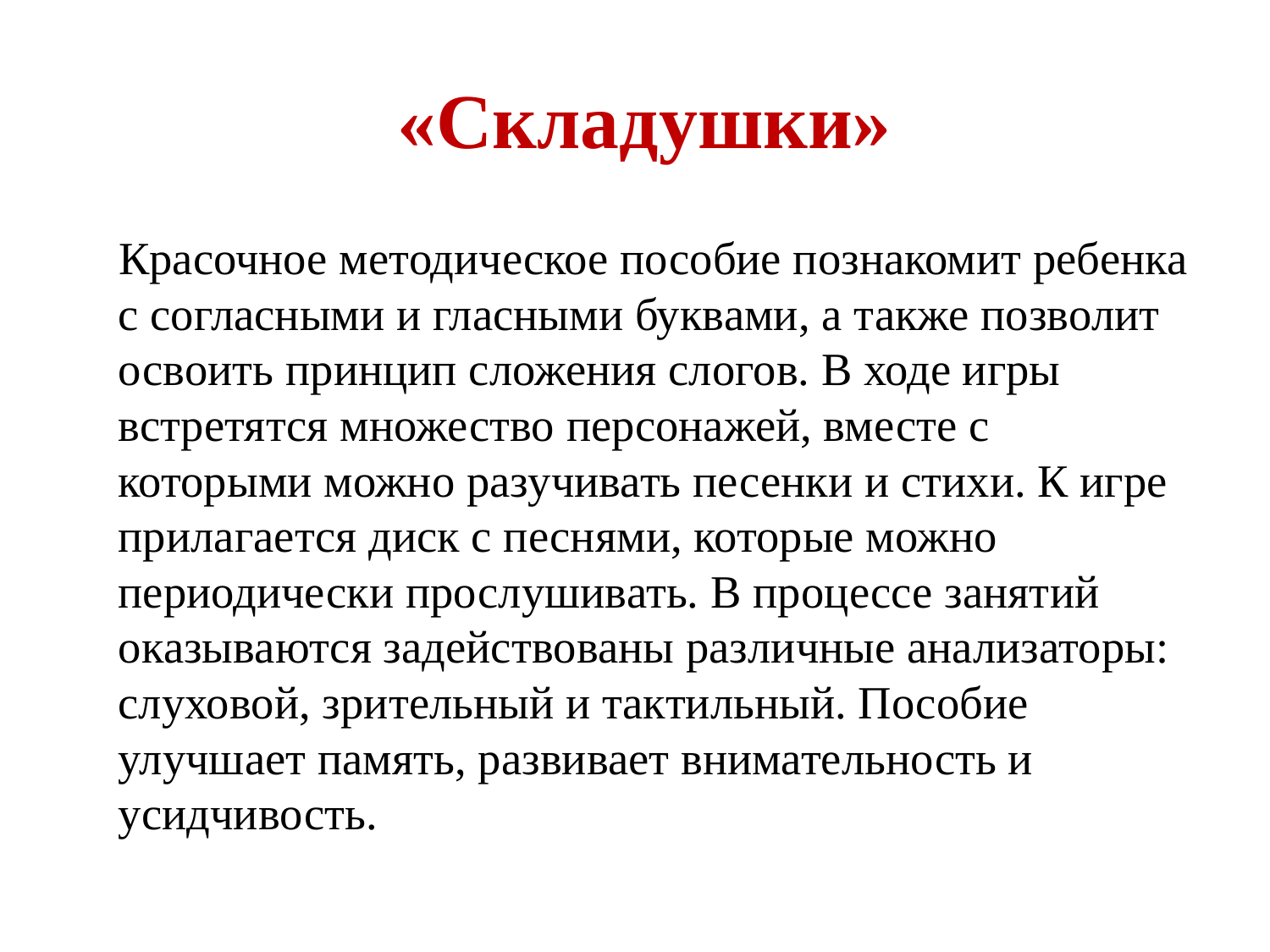

# «Складушки»
    Красочное методическое пособие познакомит ребенка с согласными и гласными буквами, а также позволит освоить принцип сложения слогов. В ходе игры встретятся множество персонажей, вместе с которыми можно разучивать песенки и стихи. К игре прилагается диск с песнями, которые можно периодически прослушивать. В процессе занятий оказываются задействованы различные анализаторы: слуховой, зрительный и тактильный. Пособие улучшает память, развивает внимательность и усидчивость.